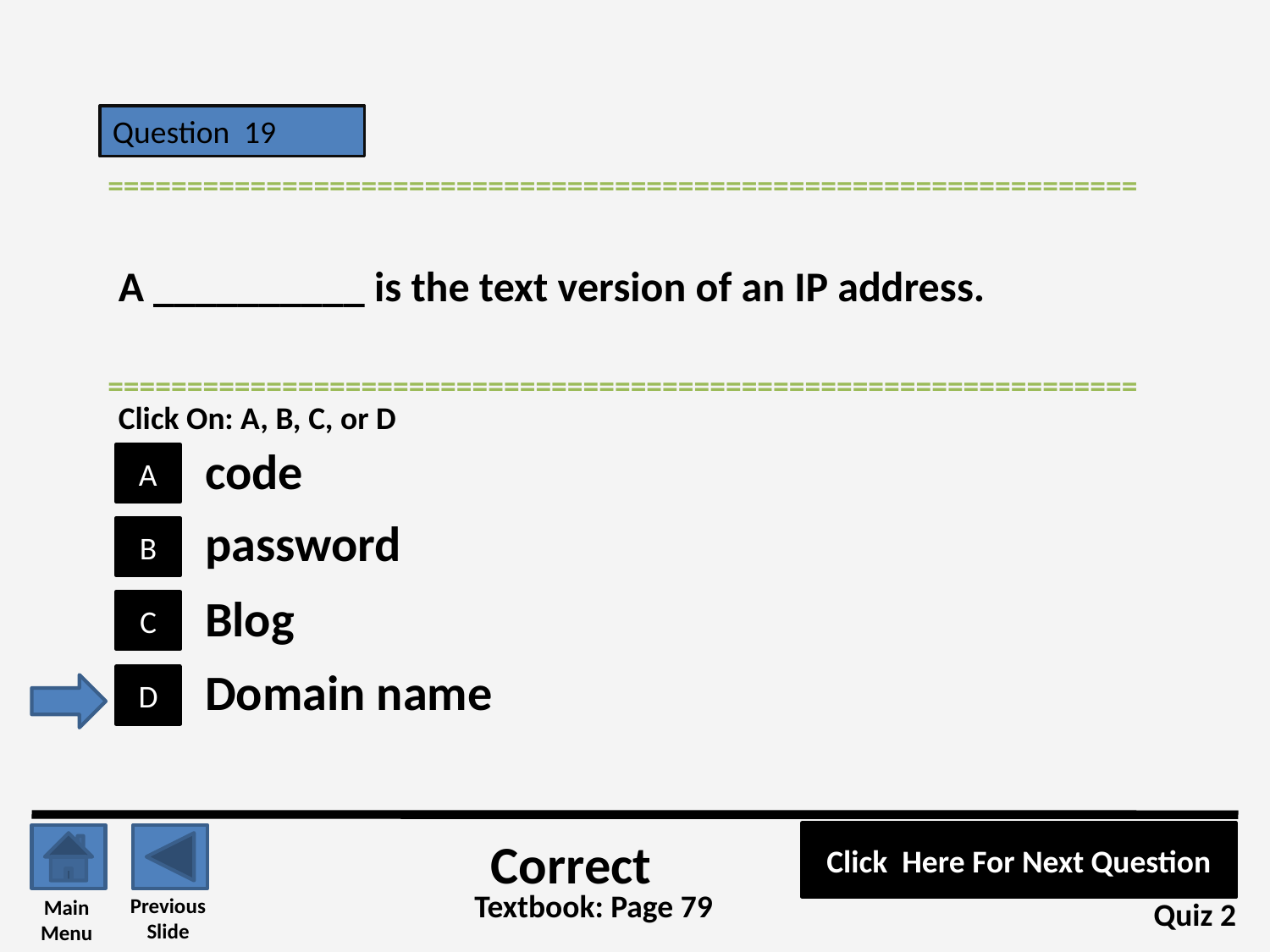

Question  19
=================================================================
A __________ is the text version of an IP address.
=================================================================
Click On: A, B, C, or D

code
A
password
B

Blog
C
Domain name
D

Click  Here For Next Question

Correct
Textbook: Page 79
Previous
Slide
Main
Menu
Quiz 2